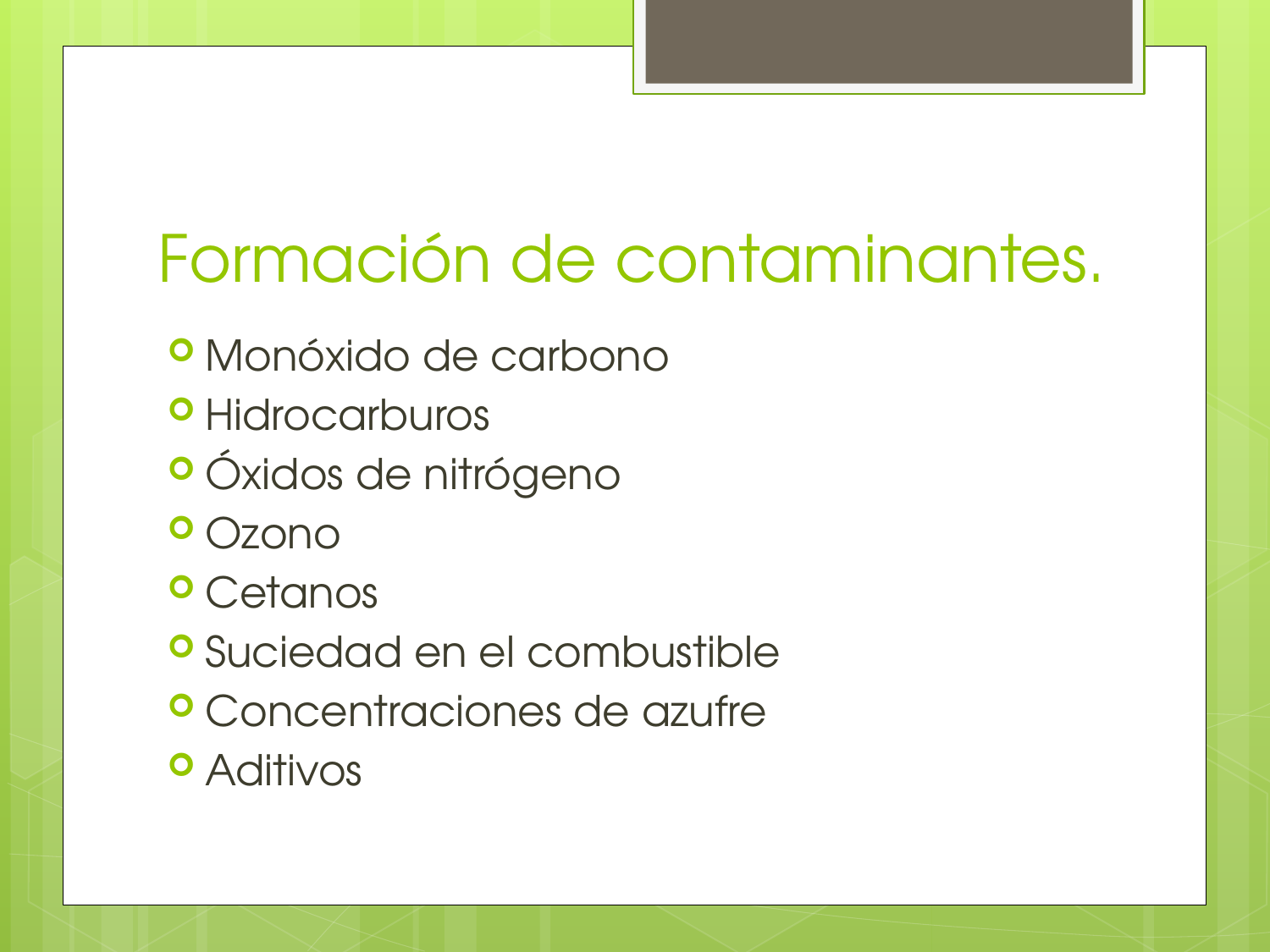

# Formación de contaminantes.
Monóxido de carbono
Hidrocarburos
Óxidos de nitrógeno
Ozono
Cetanos
Suciedad en el combustible
Concentraciones de azufre
Aditivos